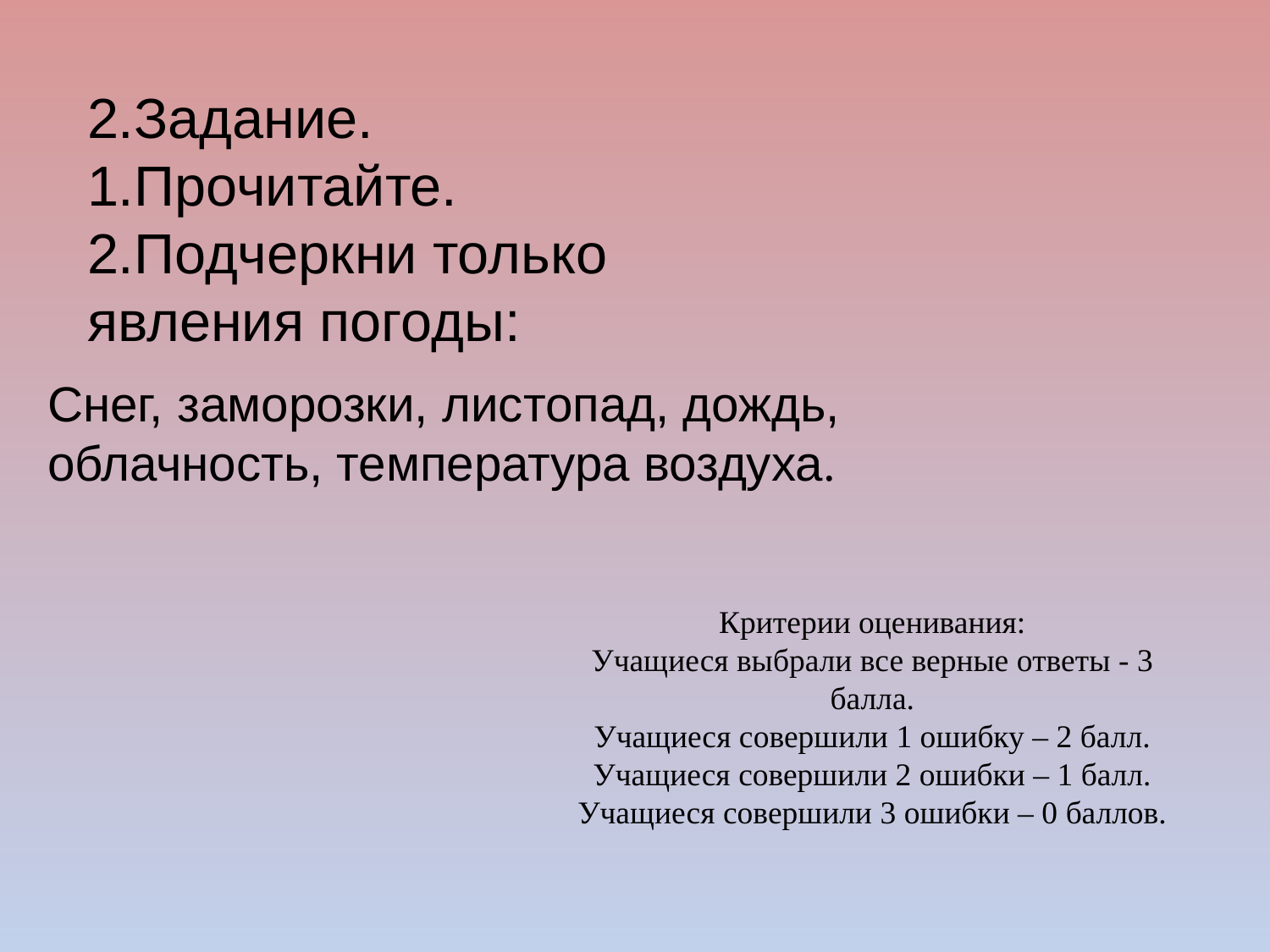

2.Задание.
1.Прочитайте.
2.Подчеркни только явления погоды:
Снег, заморозки, листопад, дождь, облачность, температура воздуха.
Критерии оценивания:
Учащиеся выбрали все верные ответы - 3 балла.
Учащиеся совершили 1 ошибку – 2 балл.
Учащиеся совершили 2 ошибки – 1 балл.
Учащиеся совершили 3 ошибки – 0 баллов.